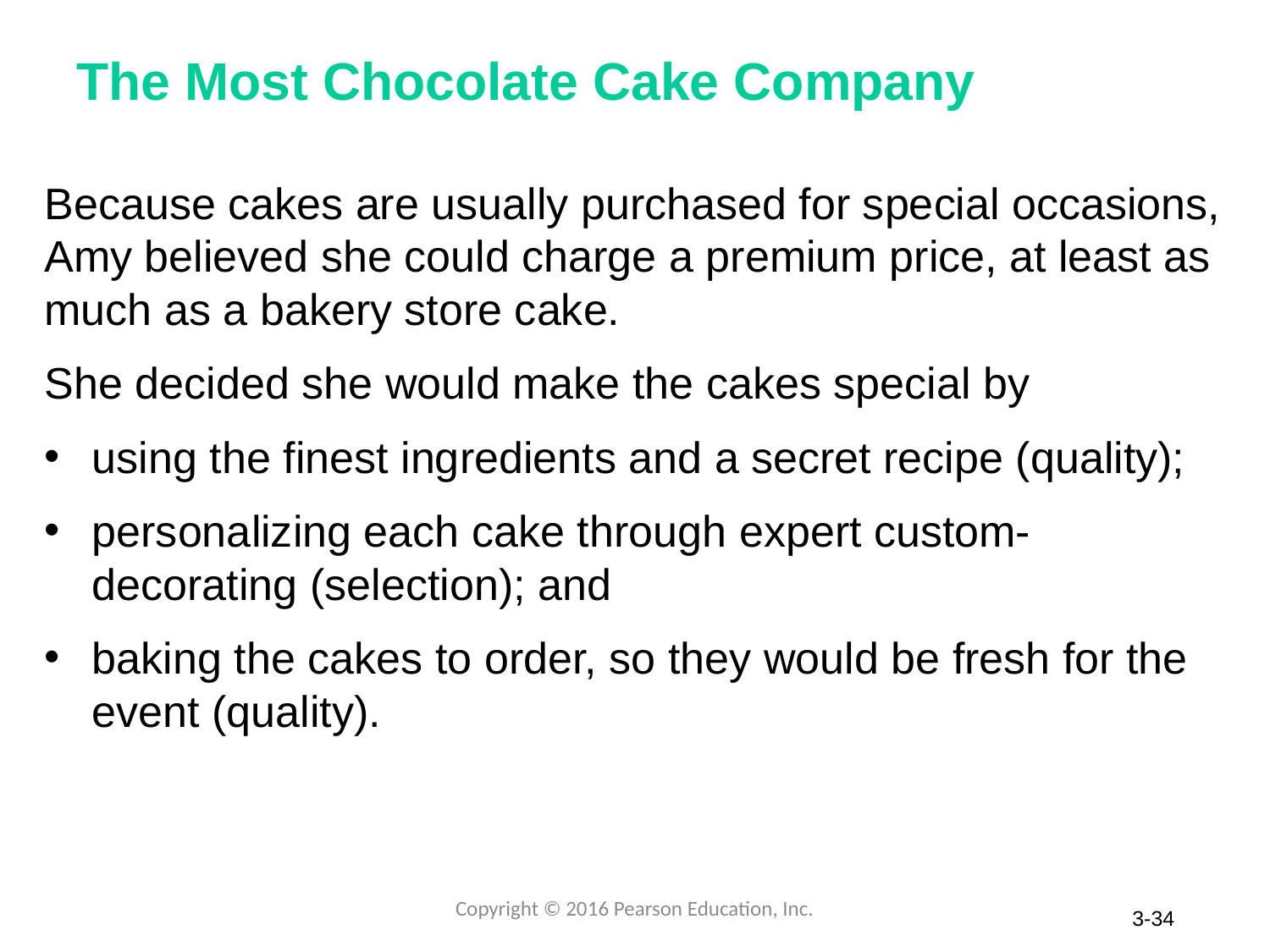

# The Most Chocolate Cake Company
Because cakes are usually purchased for special occasions, Amy believed she could charge a premium price, at least as much as a bakery store cake.

She decided she would make the cakes special by

using the finest ingredients and a secret recipe (quality);

personalizing each cake through expert custom-decorating (selection); and

baking the cakes to order, so they would be fresh for the event (quality).
Copyright © 2016 Pearson Education, Inc.